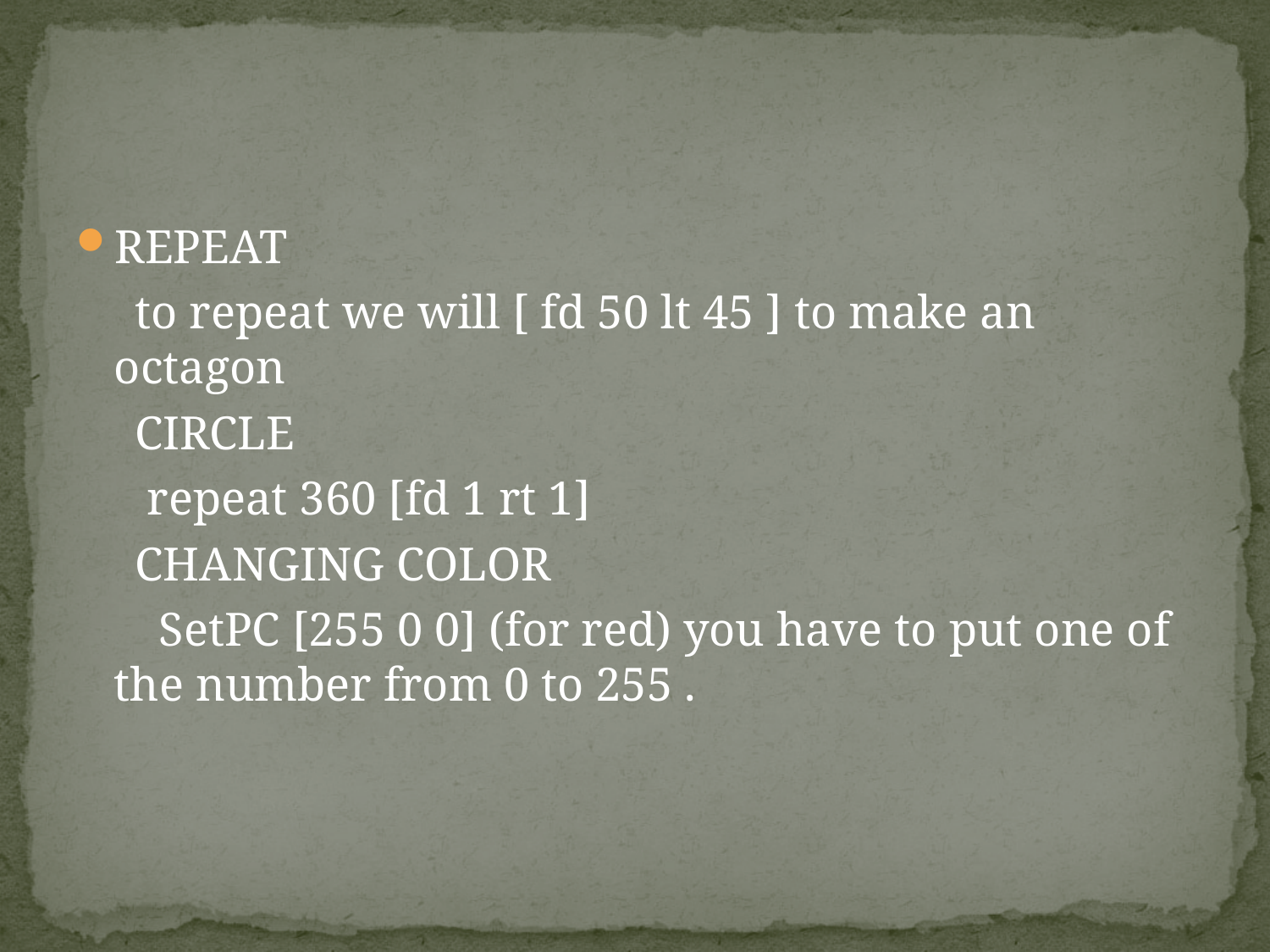

#
REPEAT
     to repeat we will [ fd 50 lt 45 ] to make an octagon
     CIRCLE
      repeat 360 [fd 1 rt 1]
     CHANGING COLOR
       SetPC [255 0 0] (for red) you have to put one of the number from 0 to 255 .